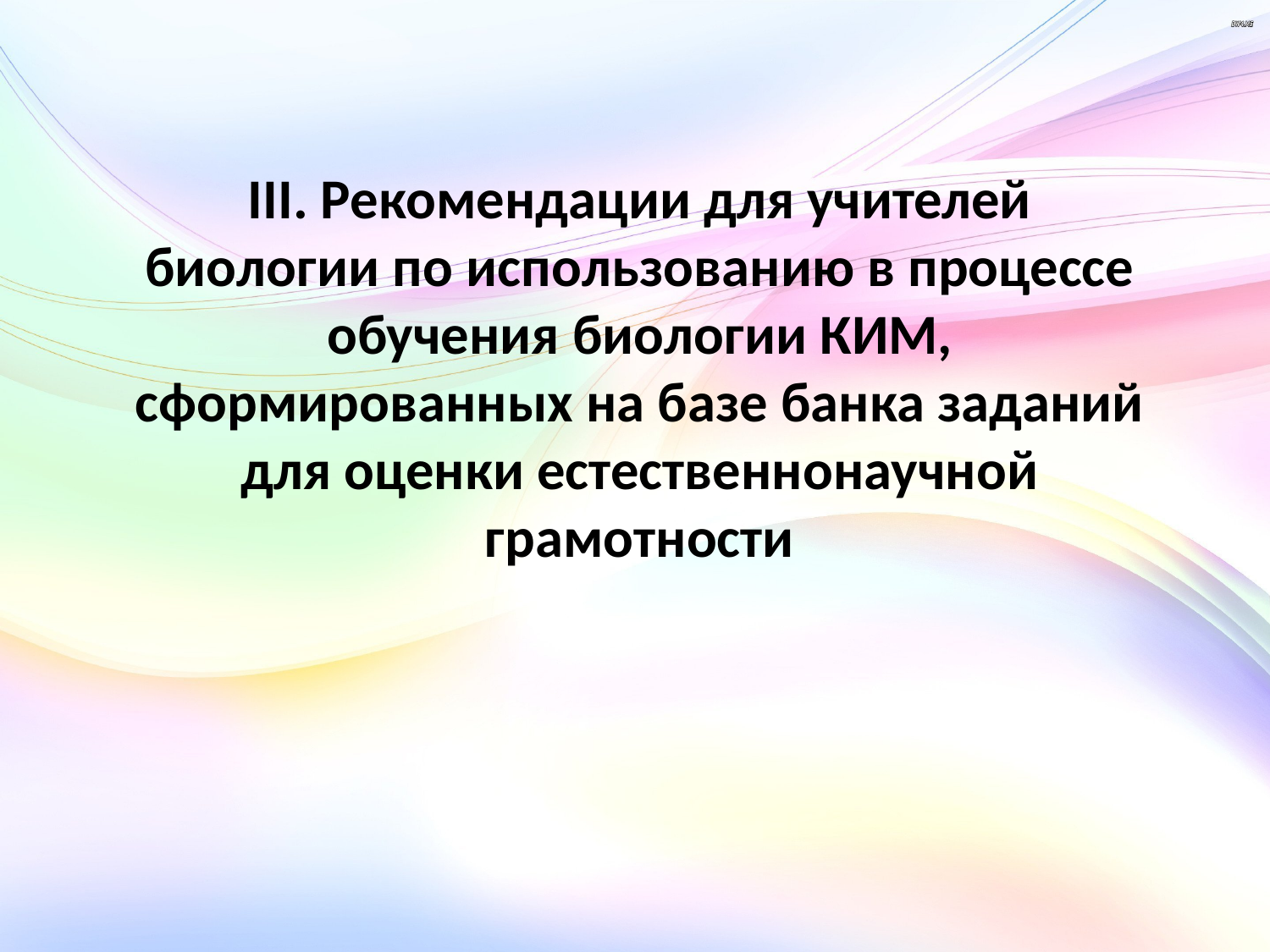

III. Рекомендации для учителей биологии по использованию в процессе обучения биологии КИМ, сформированных на базе банка заданий для оценки естественнонаучной грамотности